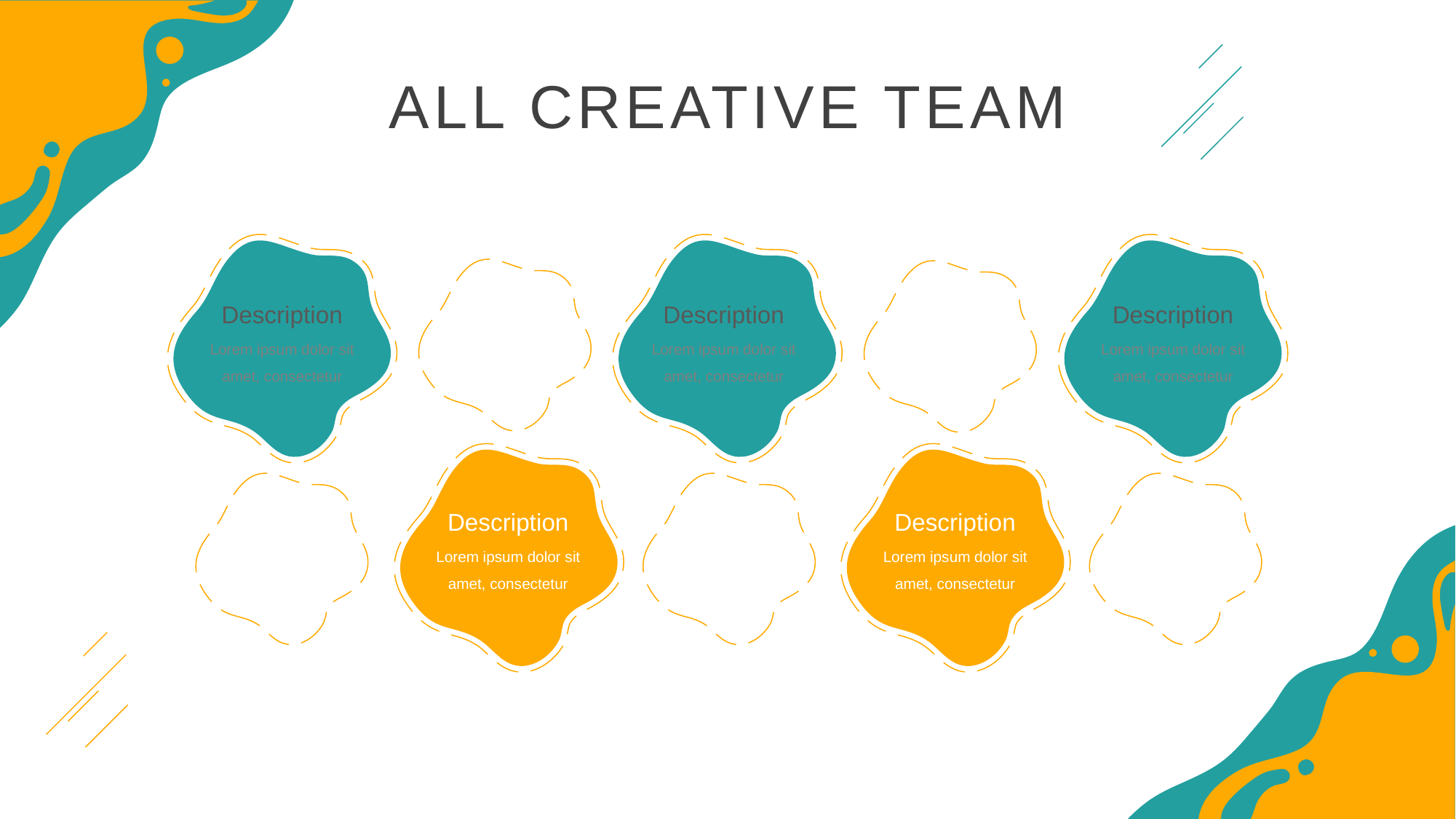

ALL CREATIVE TEAM

Description
Description
Description
Lorem ipsum dolor sit amet, consectetur
Lorem ipsum dolor sit amet, consectetur
Lorem ipsum dolor sit amet, consectetur

Description
Description

Lorem ipsum dolor sit amet, consectetur
Lorem ipsum dolor sit amet, consectetur